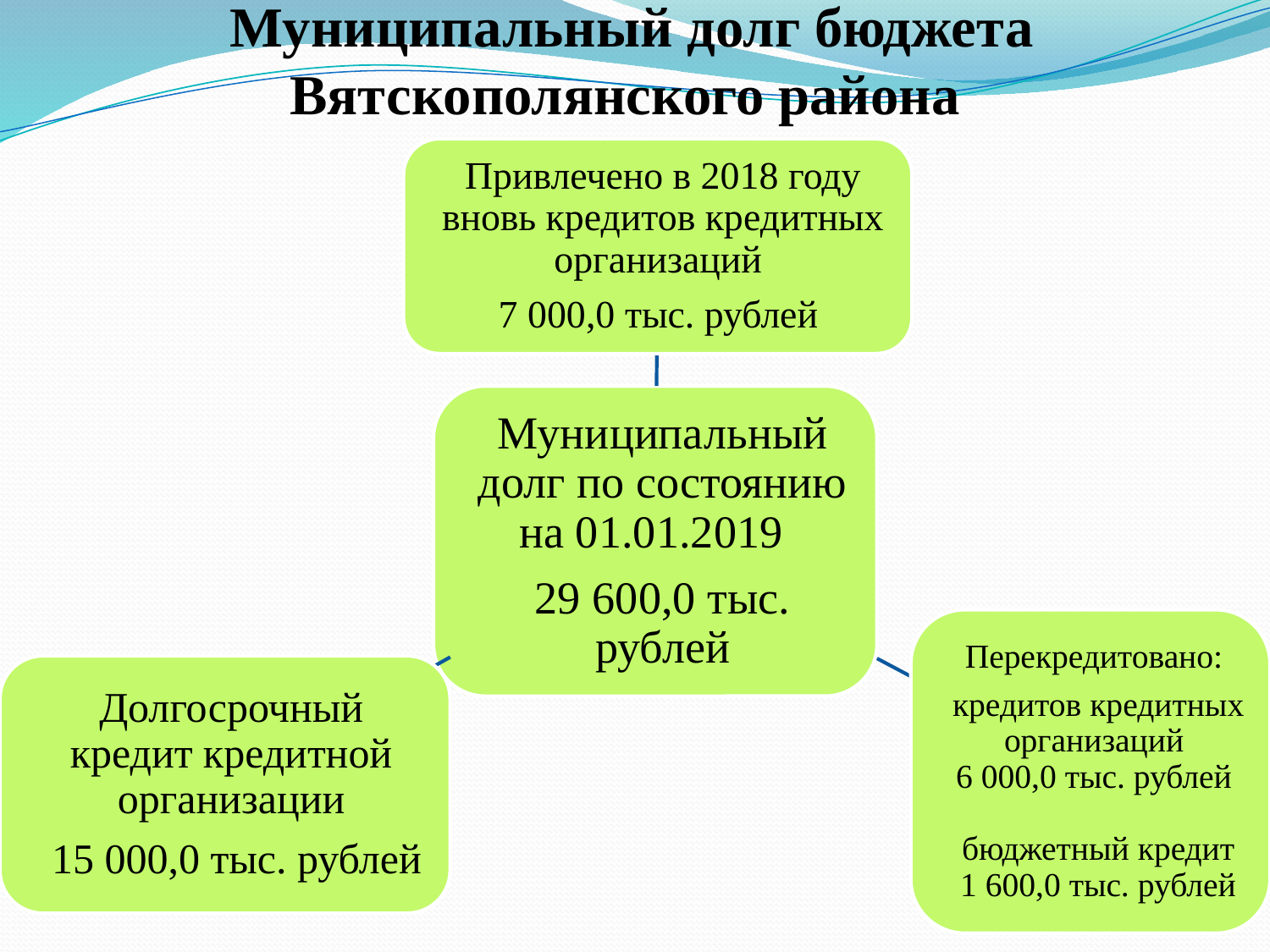

# Муниципальный долг бюджета Вятскополянского района
Муниципальный долг по состоянию на 01.01.2019
29 600,0 тыс. рублей
Привлечено в 2018 году вновь кредитов кредитных организаций
7 000,0 тыс. рублей
Перекредитовано:
кредитов кредитных организаций
6 000,0 тыс. рублей

бюджетный кредит
1 600,0 тыс. рублей
Долгосрочный кредит кредитной организации
 15 000,0 тыс. рублей
26